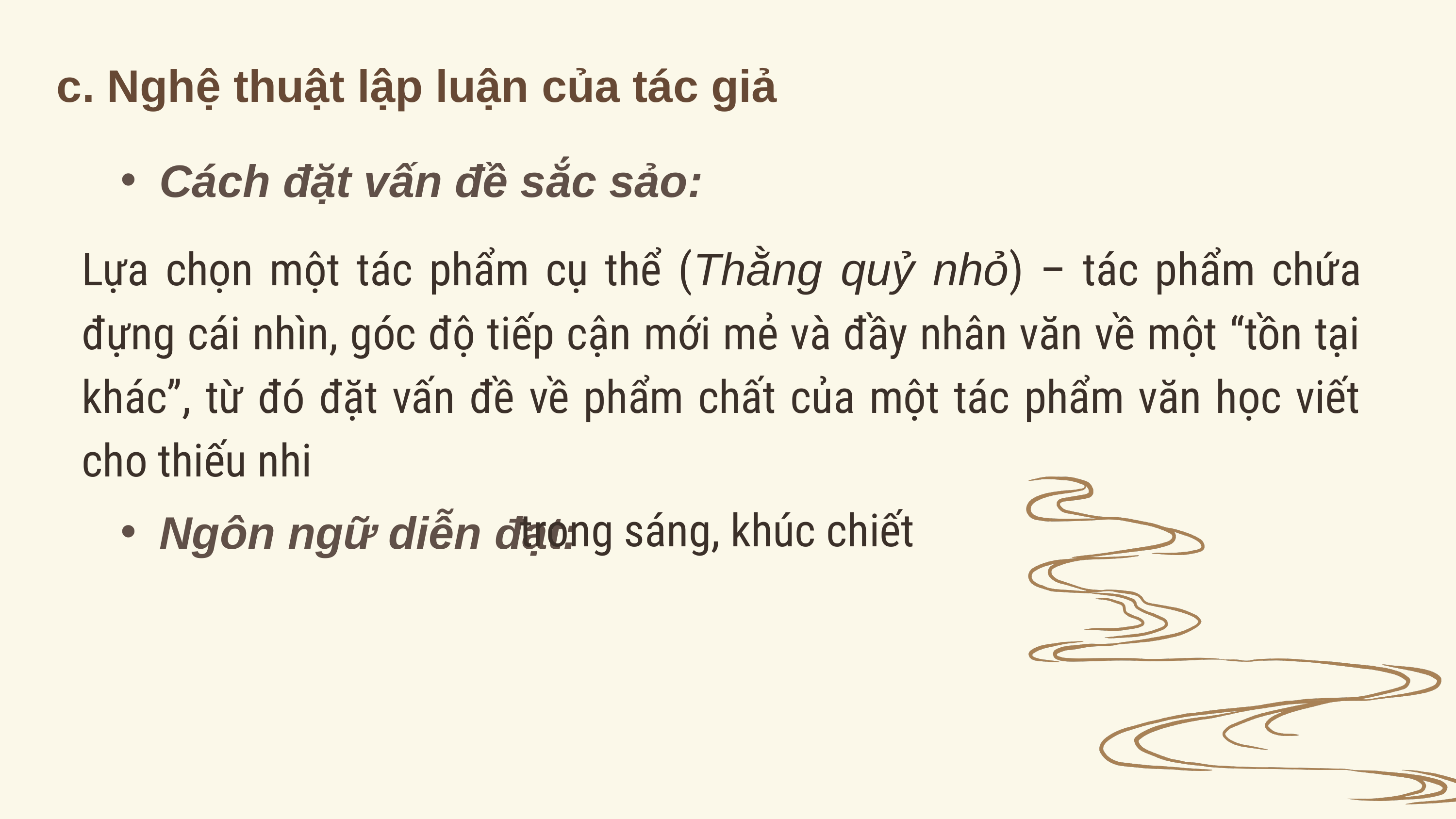

c. Nghệ thuật lập luận của tác giả
Cách đặt vấn đề sắc sảo:
Lựa chọn một tác phẩm cụ thể (Thằng quỷ nhỏ) – tác phẩm chứa đựng cái nhìn, góc độ tiếp cận mới mẻ và đầy nhân văn về một “tồn tại khác”, từ đó đặt vấn đề về phẩm chất của một tác phẩm văn học viết cho thiếu nhi

Ngôn ngữ diễn đạt:
trong sáng, khúc chiết